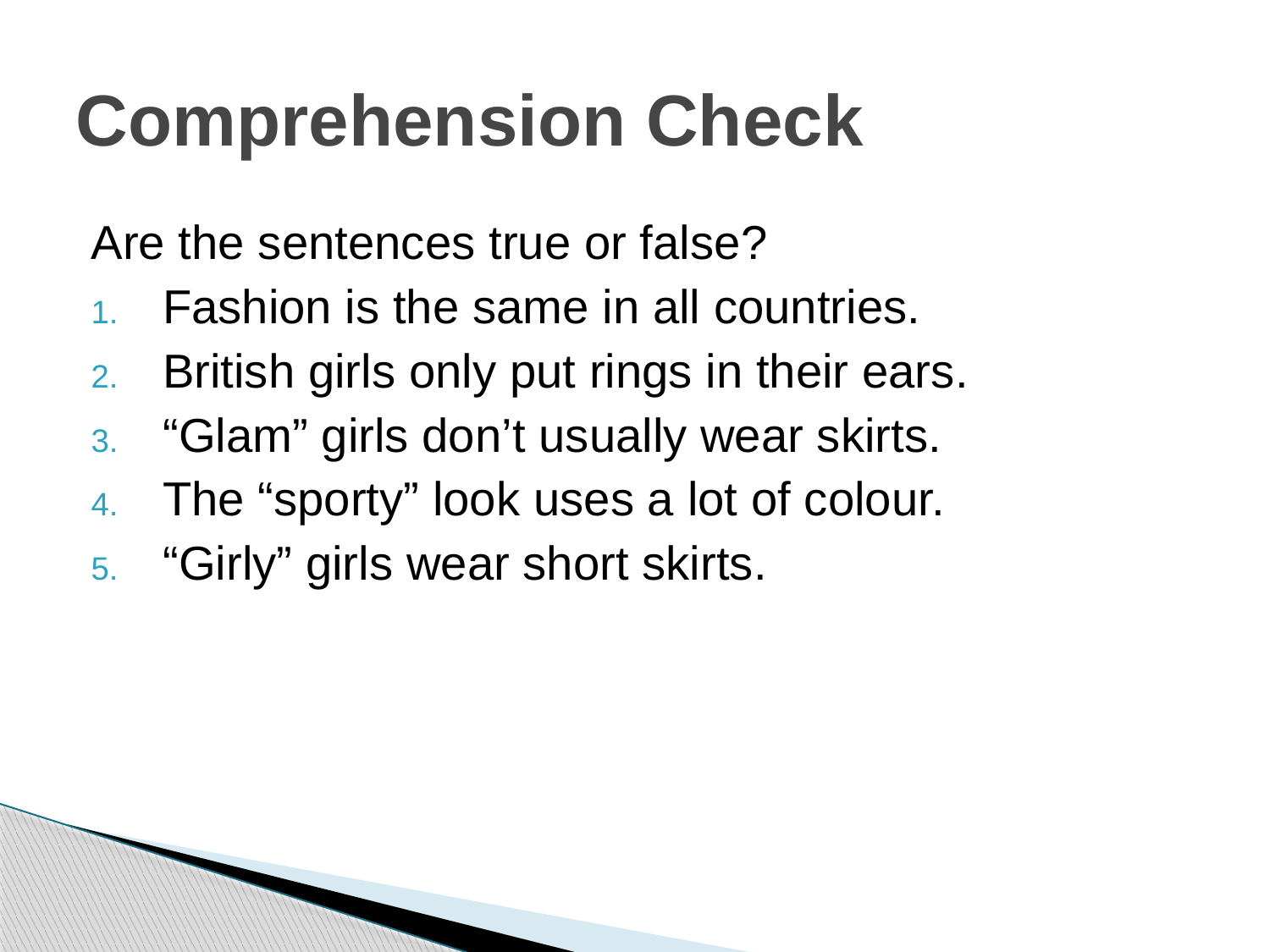

# Comprehension Check
Are the sentences true or false?
Fashion is the same in all countries.
British girls only put rings in their ears.
“Glam” girls don’t usually wear skirts.
The “sporty” look uses a lot of colour.
“Girly” girls wear short skirts.